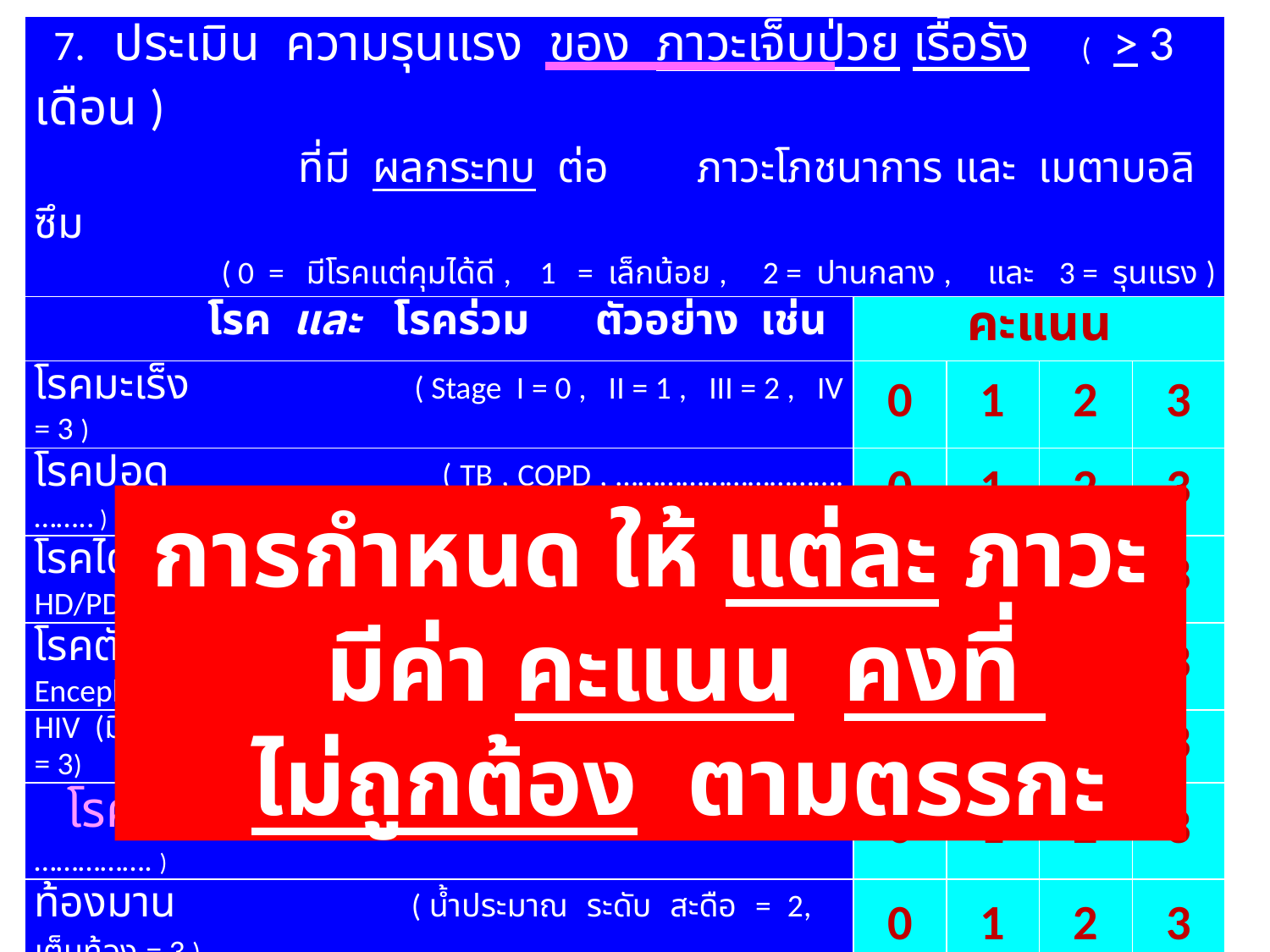

| 7. ประเมิน ความรุนแรง ของ ภาวะเจ็บป่วย เรื้อรัง ( > 3 เดือน ) ที่มี ผลกระทบ ต่อ ภาวะโภชนาการ และ เมตาบอลิซึม ( 0 = มีโรคแต่คุมได้ดี , 1 = เล็กน้อย , 2 = ปานกลาง , และ 3 = รุนแรง ) |  |  |  |  |
| --- | --- | --- | --- | --- |
| โรค และ โรคร่วม ตัวอย่าง เช่น | คะแนน |  |  |  |
| โรคมะเร็ง ( Stage I = 0 , II = 1 , III = 2 , IV = 3 ) | 0 | 1 | 2 | 3 |
| โรคปอด ( TB , COPD , ………………………….…….. ) | 0 | 1 | 2 | 3 |
| โรคไต ( ไตวายเรื้อรัง แต่ยังมีปัสสาวะ = 2 , HD/PD = 3 ) | 0 | 1 | 2 | 3 |
| โรคตับ ( Hepatic Encephalopathy = 3 ) | 0 | 1 | 2 | 3 |
| HIV (มีอาการ + นน.ลด < 10 % = 1-2, นน.ลด >10 % + wasting = 3) | 0 | 1 | 2 | 3 |
| โรค / สภาวะ อื่นๆ ( eg. Short bowel, ..……..…..……………. ) | 0 | 1 | 2 | 3 |
| ท้องมาน ( น้ำประมาณ ระดับ สะดือ = 2, เต็มท้อง = 3 ) | 0 | 1 | 2 | 3 |
| แผลกดทับ ( พิจารณา ความกว้าง-ลึก ถึงไขมัน = 2, กล้ามเนื้อ = 3 ) | 0 | 1 | 2 | 3 |
| แผลเรื้อรัง หรือ ภาวะคุกคามอื่นๆ ……............................................ | 0 | 1 | 2 | 3 |
| หมายเหตุ ให้คะแนน แต่ละ ภาวะ แล้ว รวมคะแนน แต่ ผลรวมสุดท้าย ไม่เกิน 3 |  |  |  |  |
 การกำหนด ให้ แต่ละ ภาวะ
        มีค่า คะแนน  คงที่
     ไม่ถูกต้อง  ตามตรรกะ